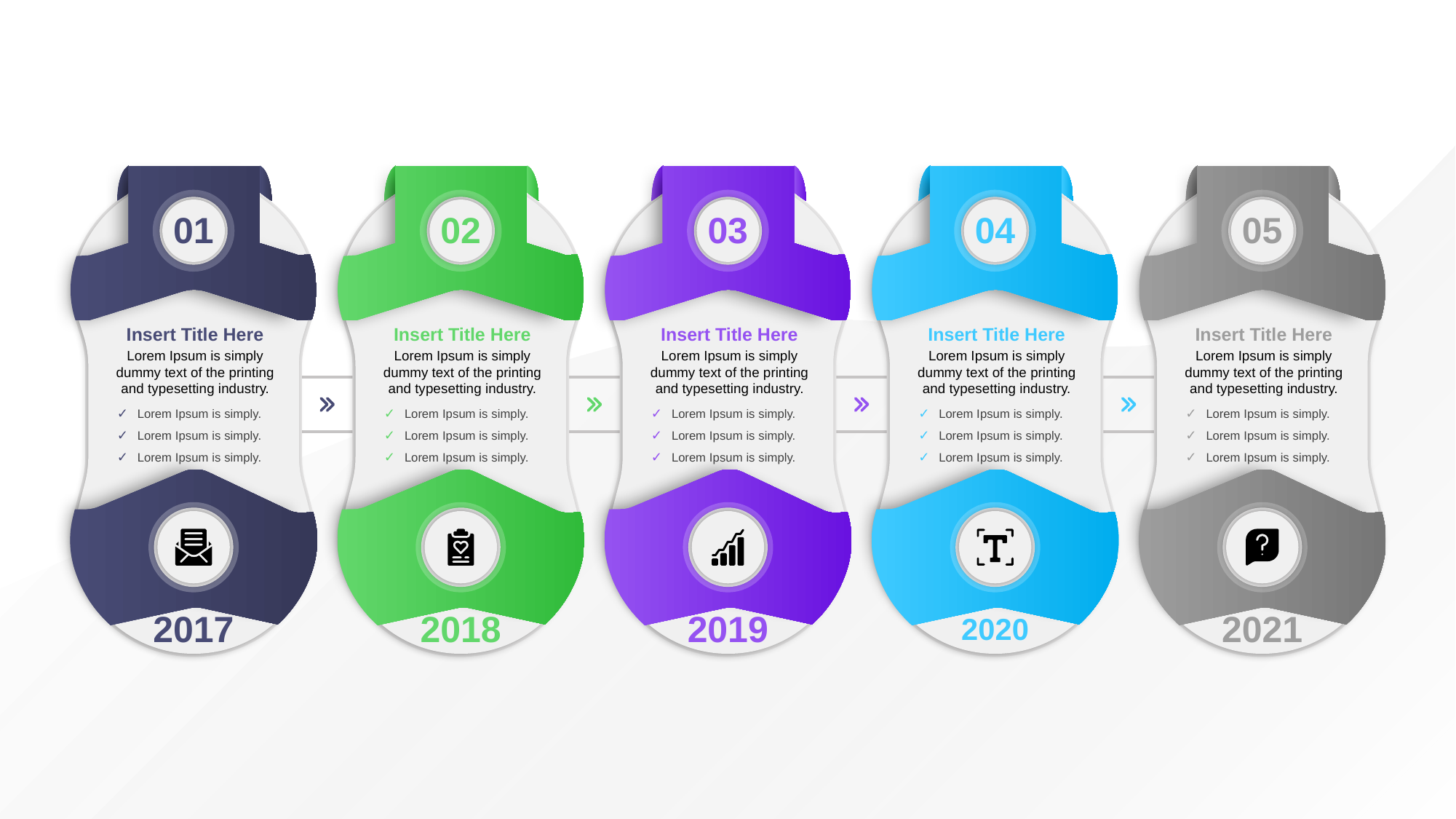

01
02
03
04
05
Insert Title Here
Insert Title Here
Insert Title Here
Insert Title Here
Insert Title Here
Lorem Ipsum is simply dummy text of the printing and typesetting industry.
Lorem Ipsum is simply dummy text of the printing and typesetting industry.
Lorem Ipsum is simply dummy text of the printing and typesetting industry.
Lorem Ipsum is simply dummy text of the printing and typesetting industry.
Lorem Ipsum is simply dummy text of the printing and typesetting industry.

Lorem Ipsum is simply.
Lorem Ipsum is simply.
Lorem Ipsum is simply.
Lorem Ipsum is simply.
Lorem Ipsum is simply.
Lorem Ipsum is simply.
Lorem Ipsum is simply.
Lorem Ipsum is simply.
Lorem Ipsum is simply.
Lorem Ipsum is simply.
Lorem Ipsum is simply.
Lorem Ipsum is simply.
Lorem Ipsum is simply.
Lorem Ipsum is simply.
Lorem Ipsum is simply.

2017
2018
2019
2021
2020